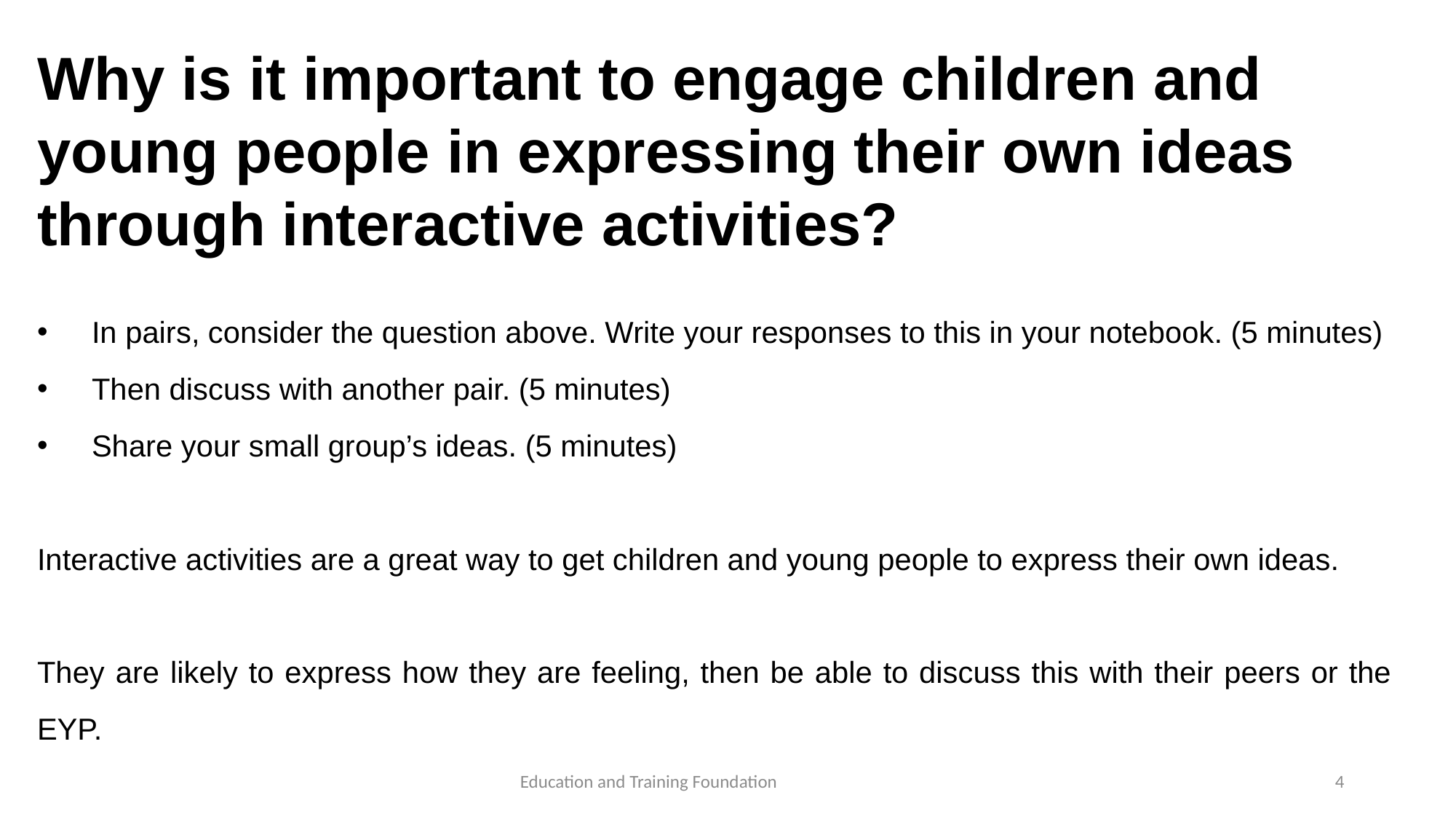

# Why is it important to engage children and young people in expressing their own ideas through interactive activities?
In pairs, consider the question above. Write your responses to this in your notebook. (5 minutes)
Then discuss with another pair. (5 minutes)
Share your small group’s ideas. (5 minutes)

Interactive activities are a great way to get children and young people to express their own ideas.

They are likely to express how they are feeling, then be able to discuss this with their peers or the EYP.
4
Education and Training Foundation